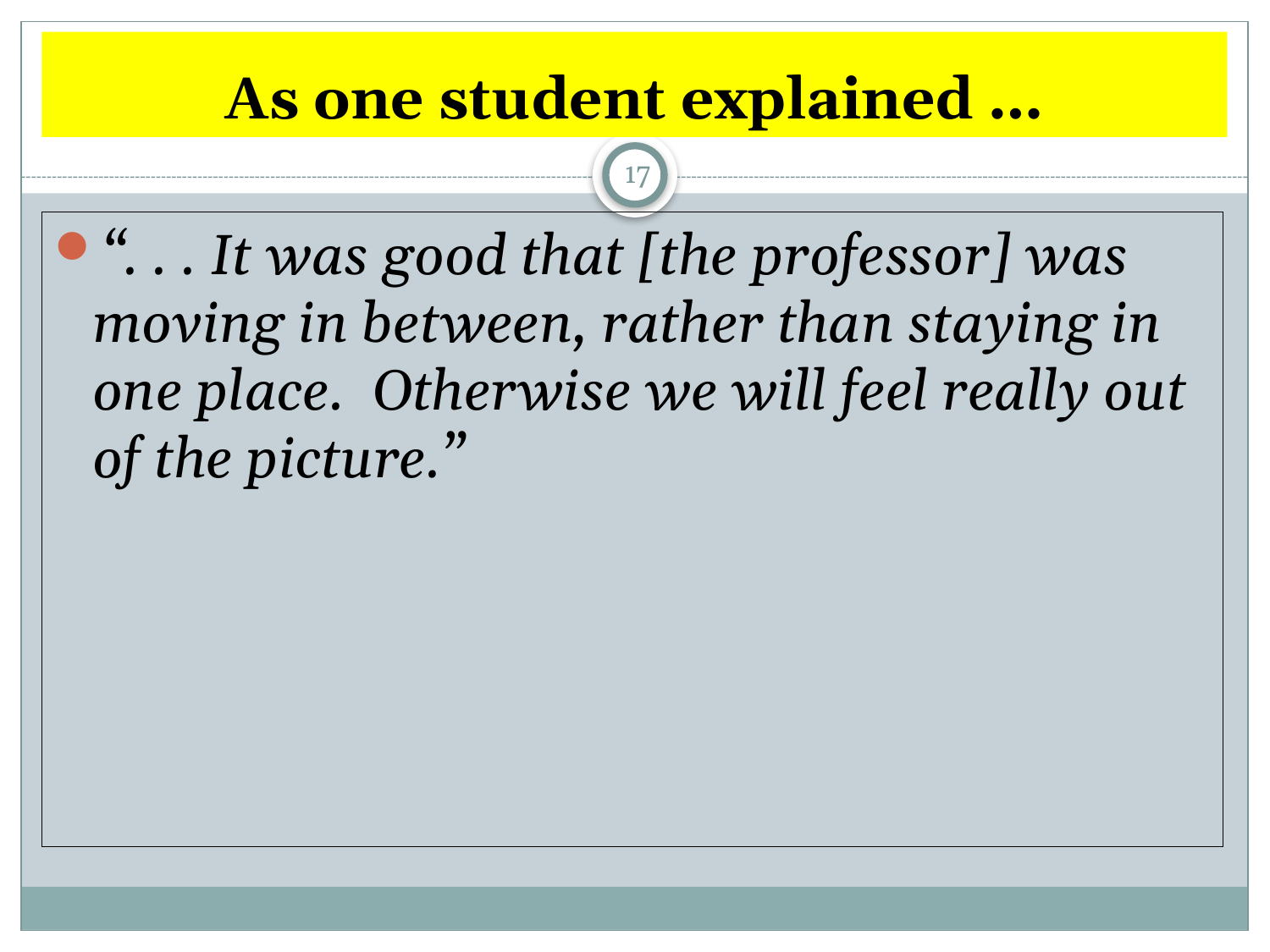

# As one student explained …
17
“. . . It was good that [the professor] was moving in between, rather than staying in one place.  Otherwise we will feel really out of the picture.”